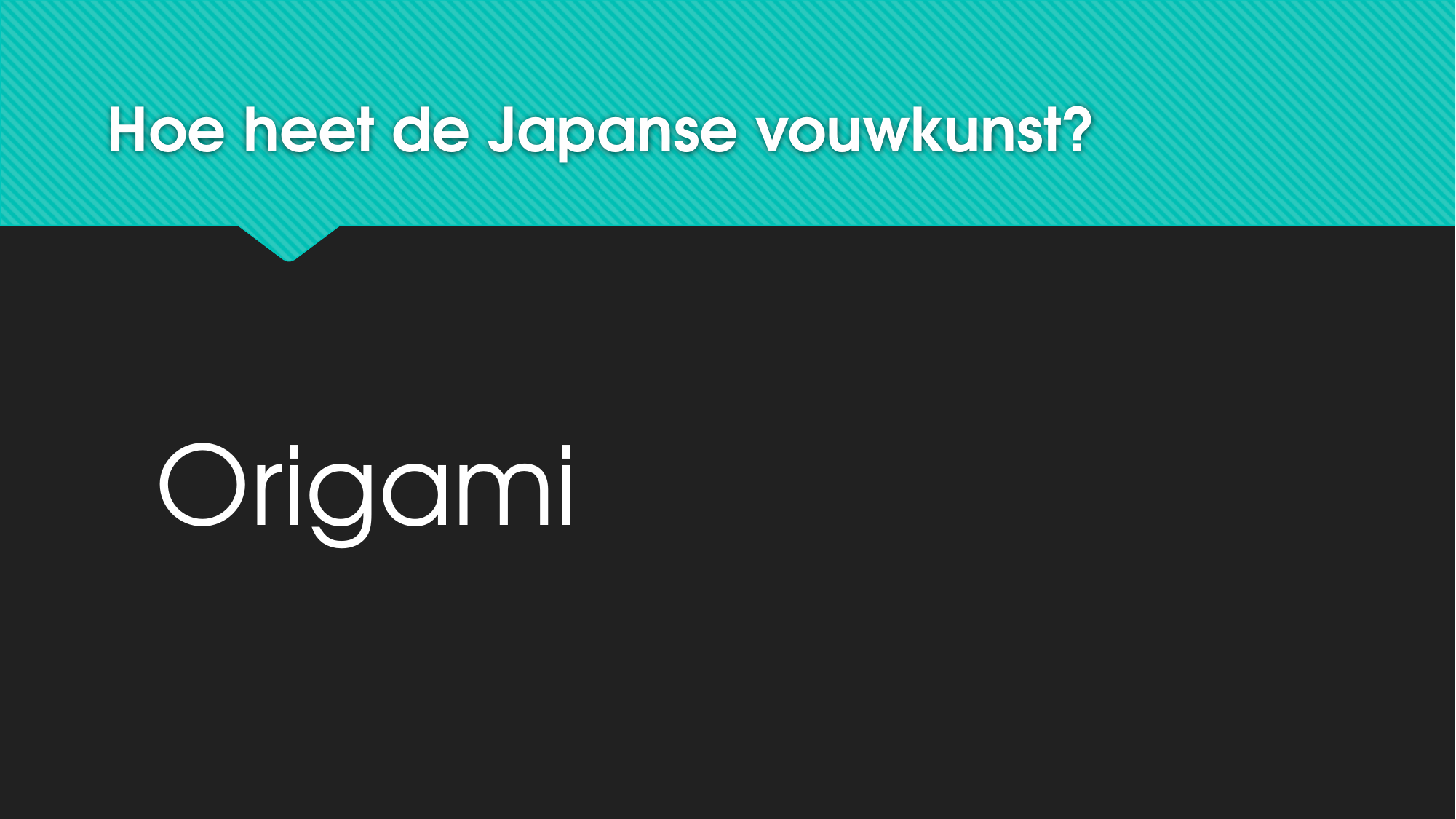

# Hoe heet de Japanse vouwkunst?

Origami